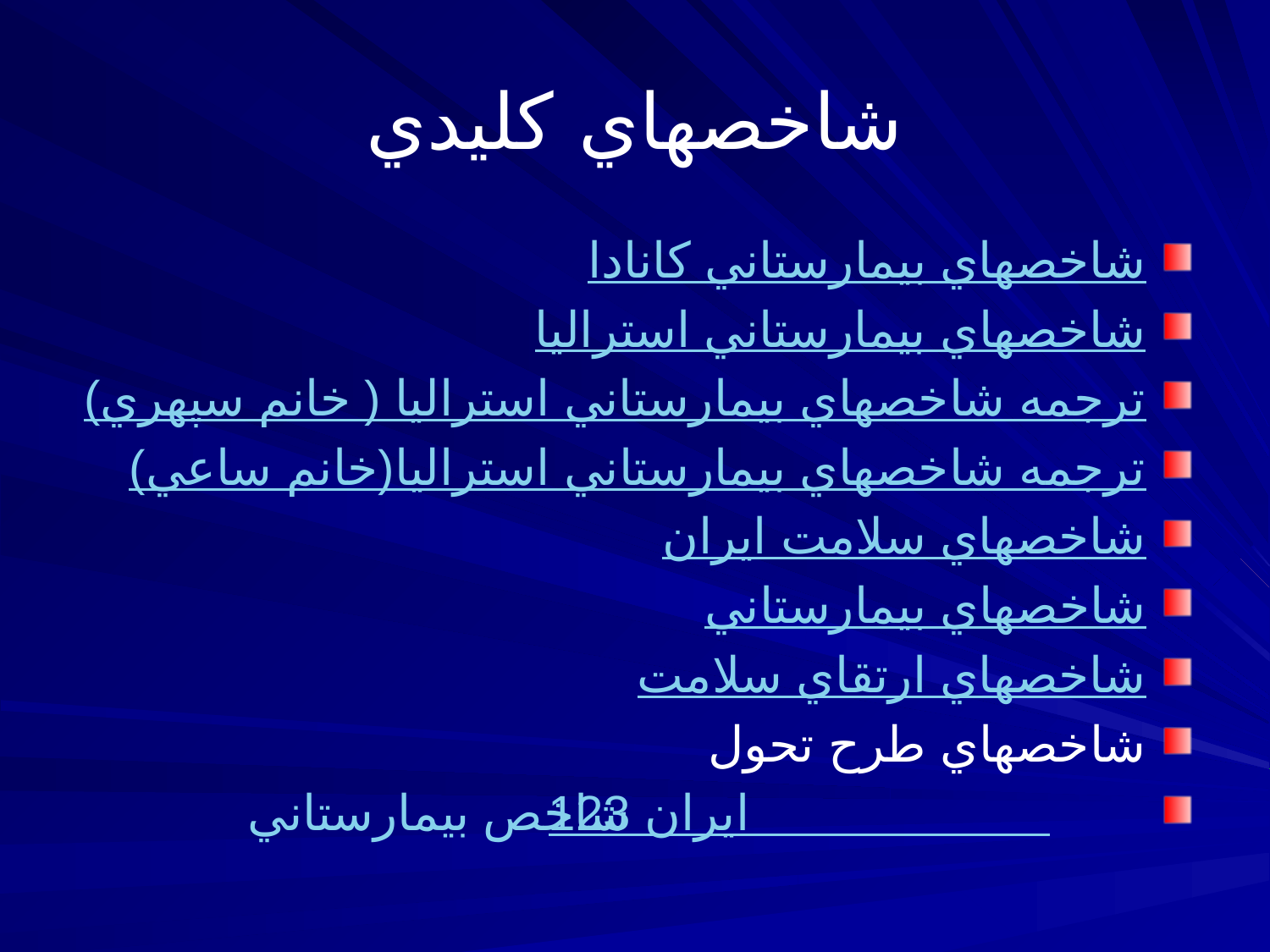

# شاخصهاي کليدي
شاخصهاي بيمارستاني کانادا
شاخصهاي بيمارستاني استراليا
ترجمه شاخصهاي بيمارستاني استراليا ( خانم سپهري)
ترجمه شاخصهاي بيمارستاني استراليا(خانم ساعي)
شاخصهاي سلامت ايران
شاخصهاي بيمارستاني
شاخصهاي ارتقاي سلامت
شاخصهاي طرح تحول
123 شاخص بيمارستاني ايران